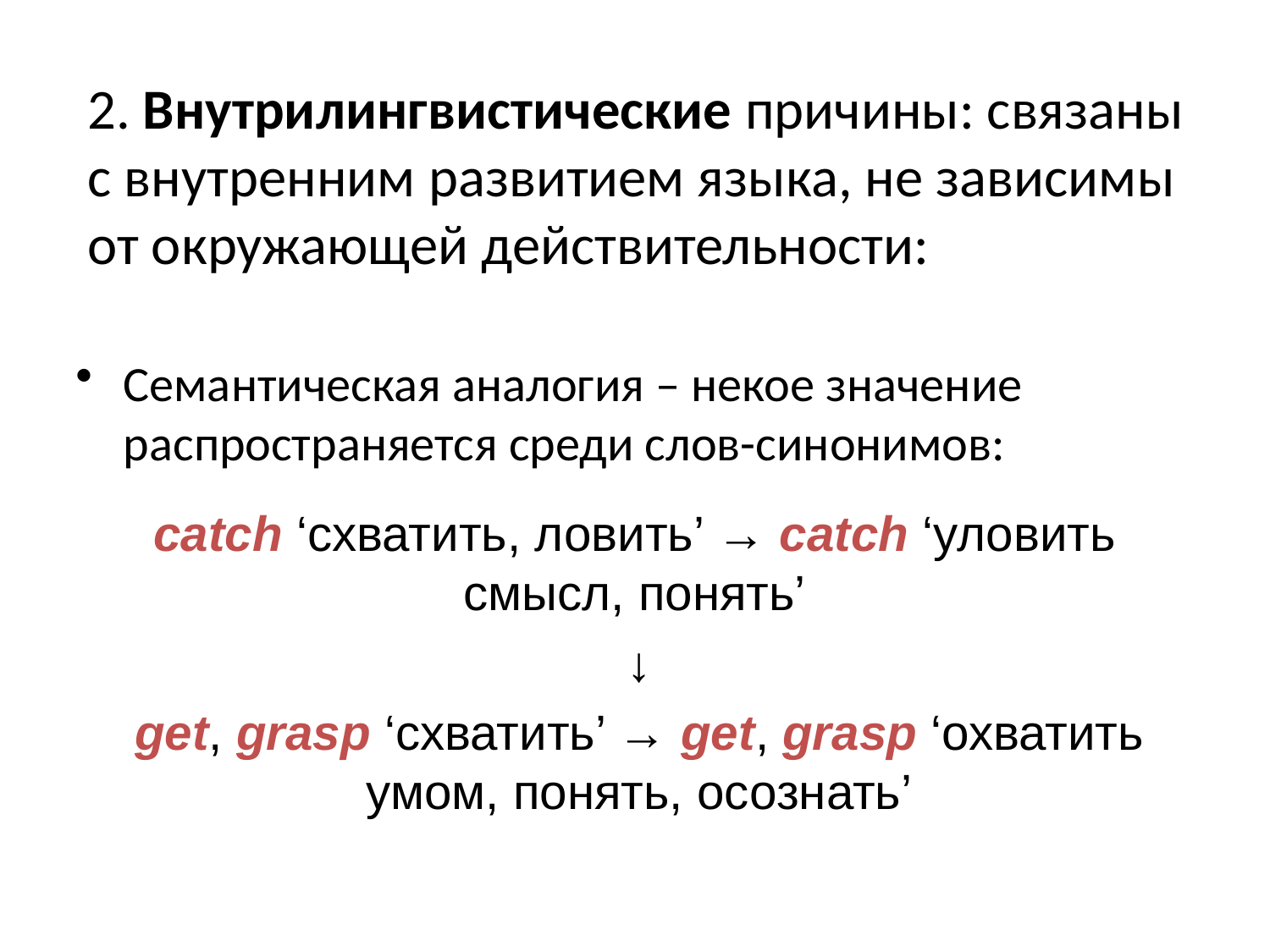

2. Внутрилингвистические причины: связаны с внутренним развитием языка, не зависимы от окружающей действительности:

Семантическая аналогия – некое значение распространяется среди слов-синонимов:

catch ‘схватить, ловить’ → catch ‘уловить смысл, понять’
↓
get, grasp ‘схватить’ → get, grasp ‘охватить умом, понять, осознать’